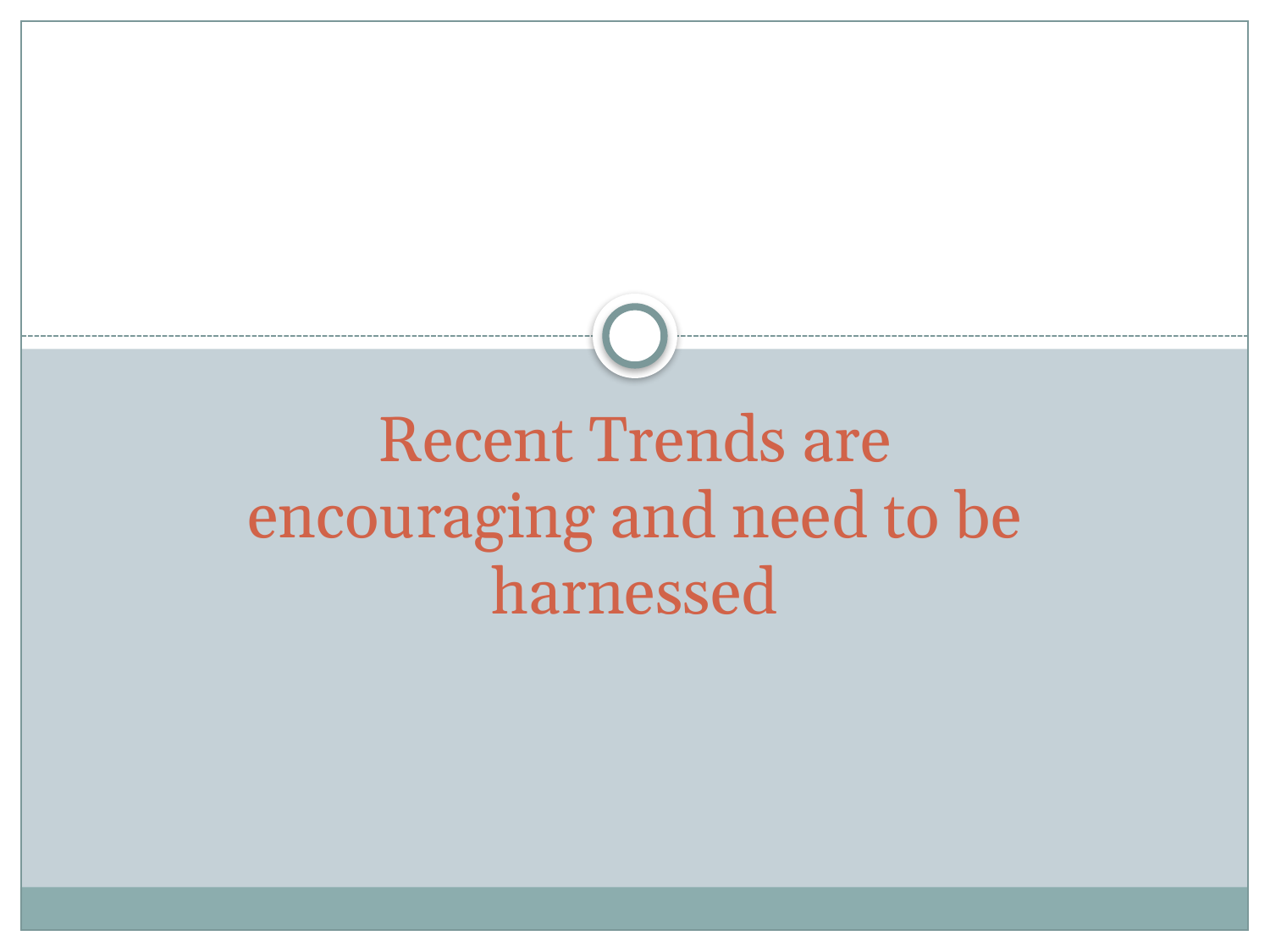

Recent Trends are encouraging and need to be harnessed